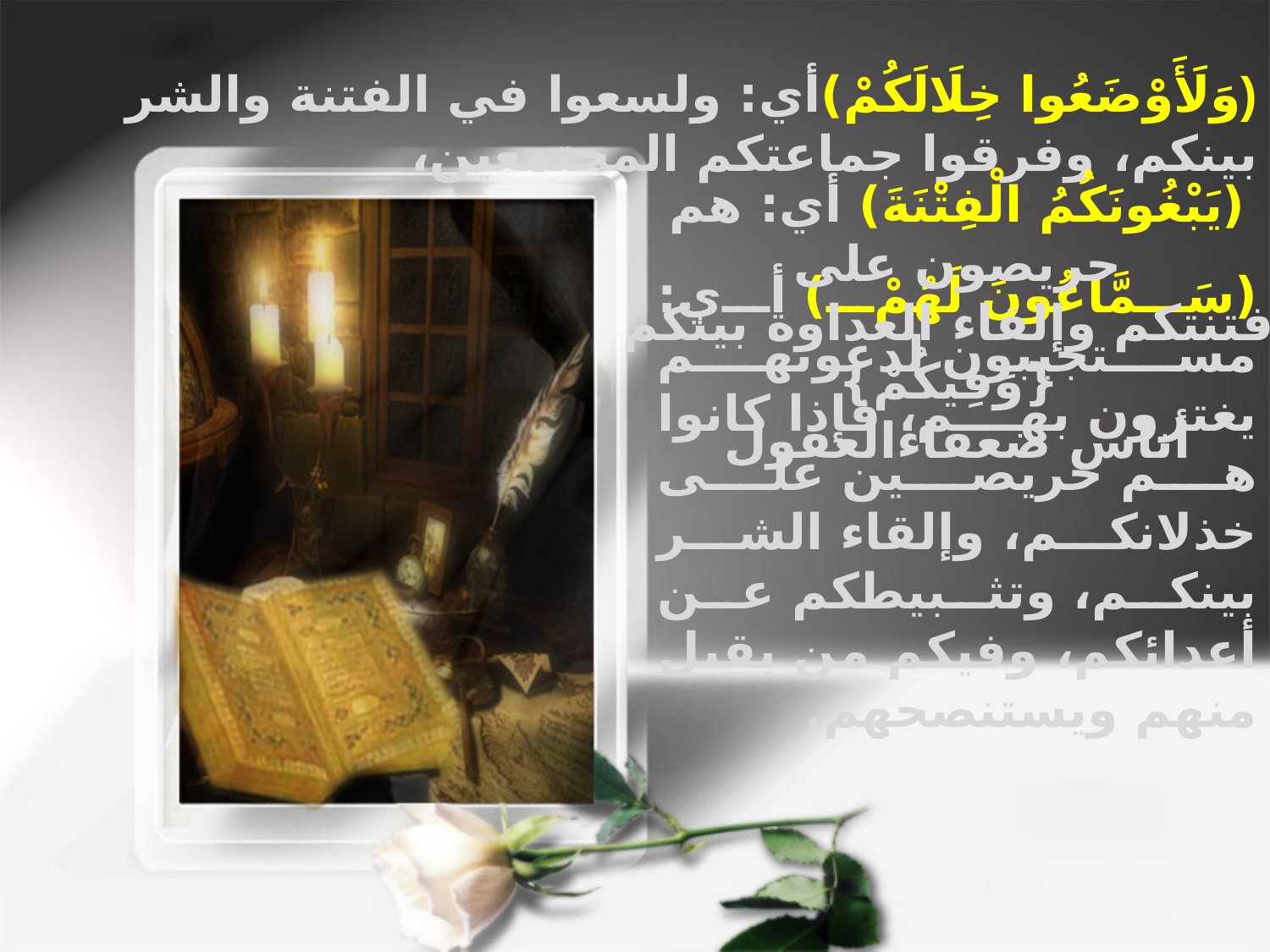

(‏وَلَأَوْضَعُوا خِلَالَكُمْ‏)أي‏:‏ ولسعوا في الفتنة والشر بينكم، وفرقوا جماعتكم المجتمعين،
(‏يَبْغُونَكُمُ الْفِتْنَةَ)‏ أي‏:‏ هم حريصون على
 فتنتكم وإلقاء العداوة بينكم‏  {‏وَفِيكُمْ‏}‏
 أناس ضعفاءالعقول
‏
‏(سَمَّاعُونَ لَهُمْ‏)‏ أي‏:‏ مستجيبون لدعوتهم يغترون بهم، فإذا كانوا هم حريصين على خذلانكم، وإلقاء الشر بينكم، وتثبيطكم عن أعدائكم، وفيكم من يقبل منهم ويستنصحهم‏.